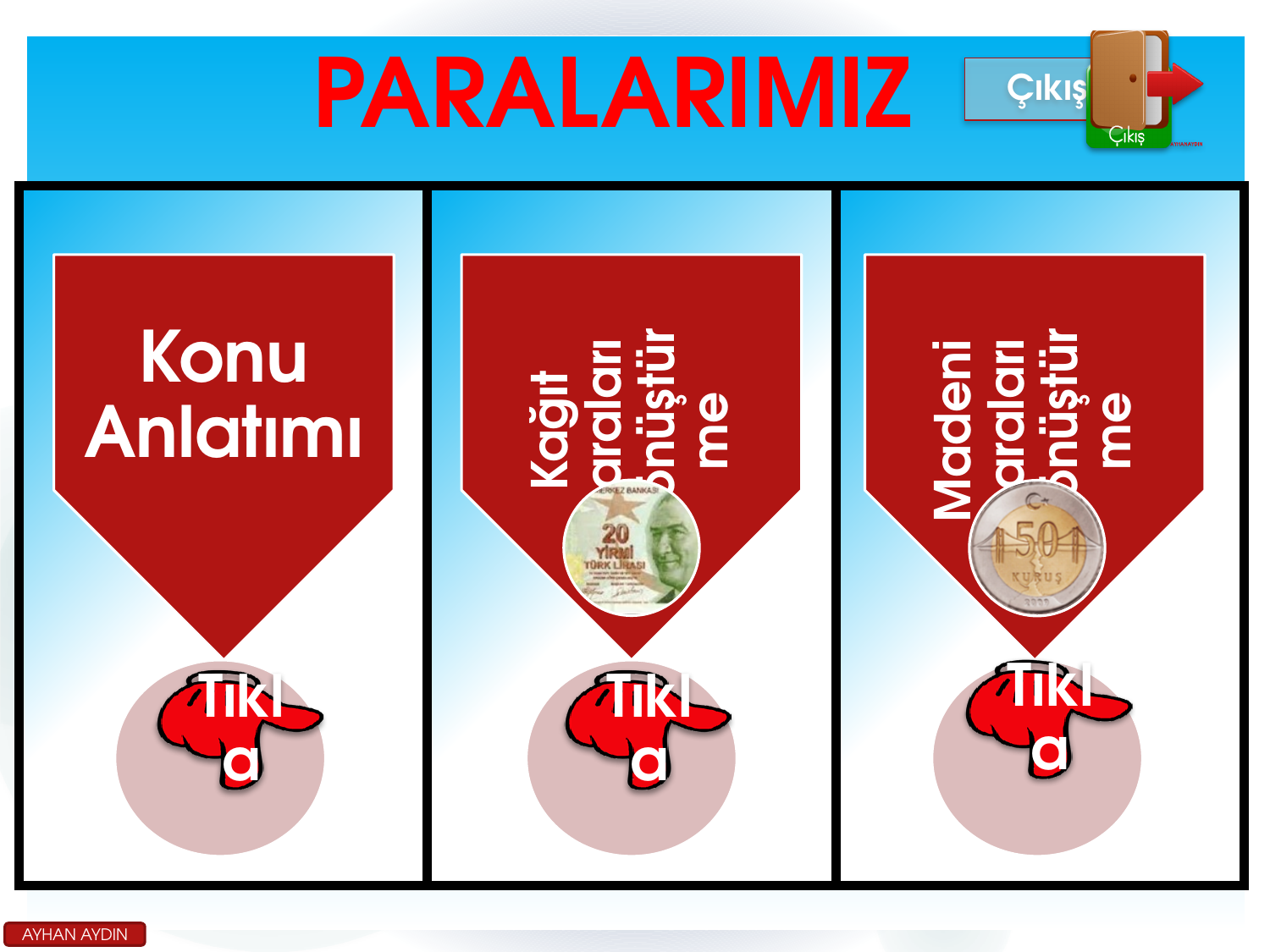

PARALARIMIZ
Çıkış
|  |  |  |
| --- | --- | --- |
Kağıt paraları dönüştürme
Madeni paraları dönüştürme
Konu Anlatımı

Tıkla
Tıkla
Tıkla